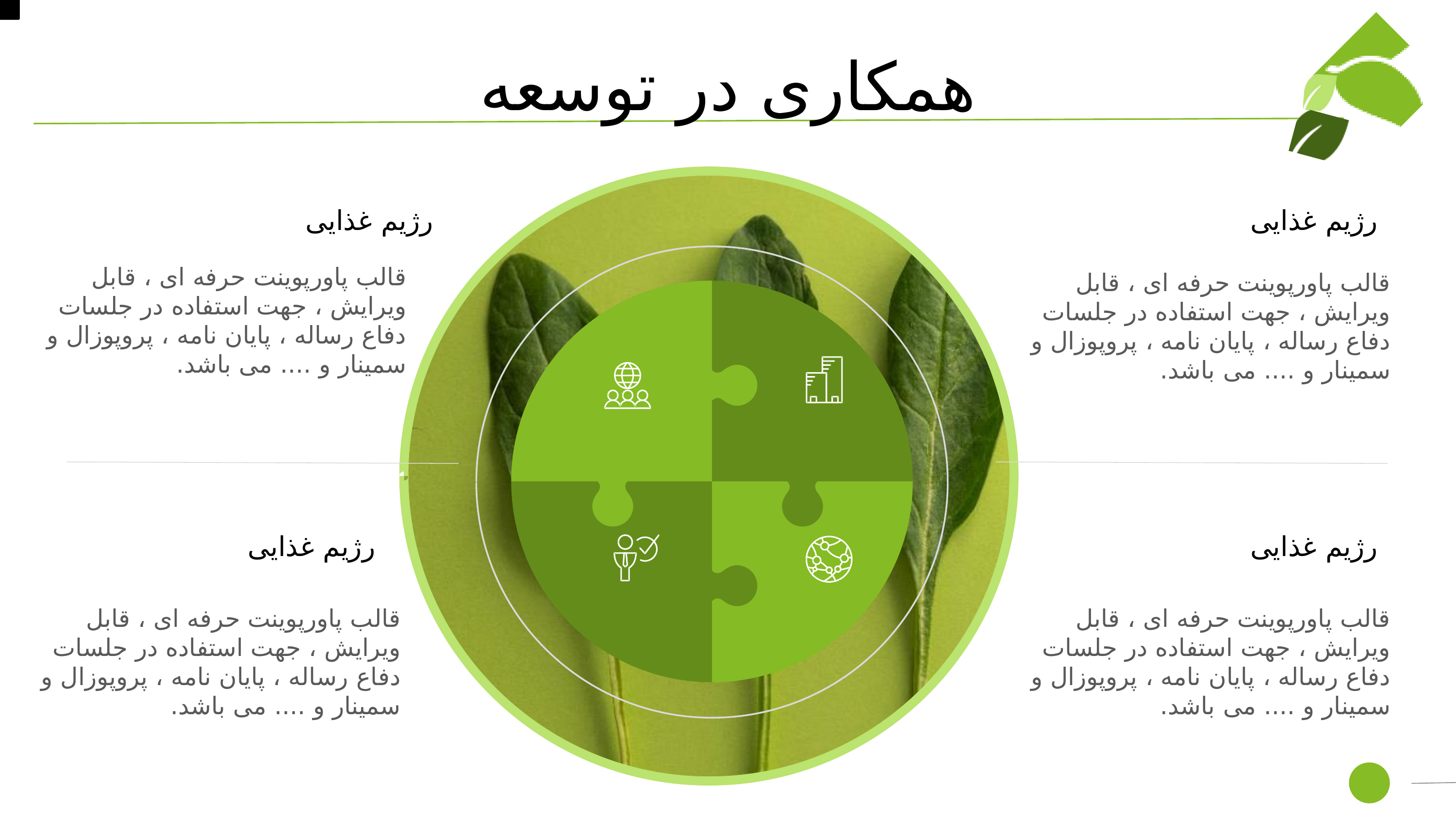

همکاری در توسعه

 رژیم غذایی
 رژیم غذایی

قالب پاورپوينت حرفه ای ، قابل ویرایش ، جهت استفاده در جلسات دفاع رساله ، پایان نامه ، پروپوزال و سمینار و .... می باشد.
قالب پاورپوينت حرفه ای ، قابل ویرایش ، جهت استفاده در جلسات دفاع رساله ، پایان نامه ، پروپوزال و سمینار و .... می باشد.

 رژیم غذایی
 رژیم غذایی

قالب پاورپوينت حرفه ای ، قابل ویرایش ، جهت استفاده در جلسات دفاع رساله ، پایان نامه ، پروپوزال و سمینار و .... می باشد.
قالب پاورپوينت حرفه ای ، قابل ویرایش ، جهت استفاده در جلسات دفاع رساله ، پایان نامه ، پروپوزال و سمینار و .... می باشد.